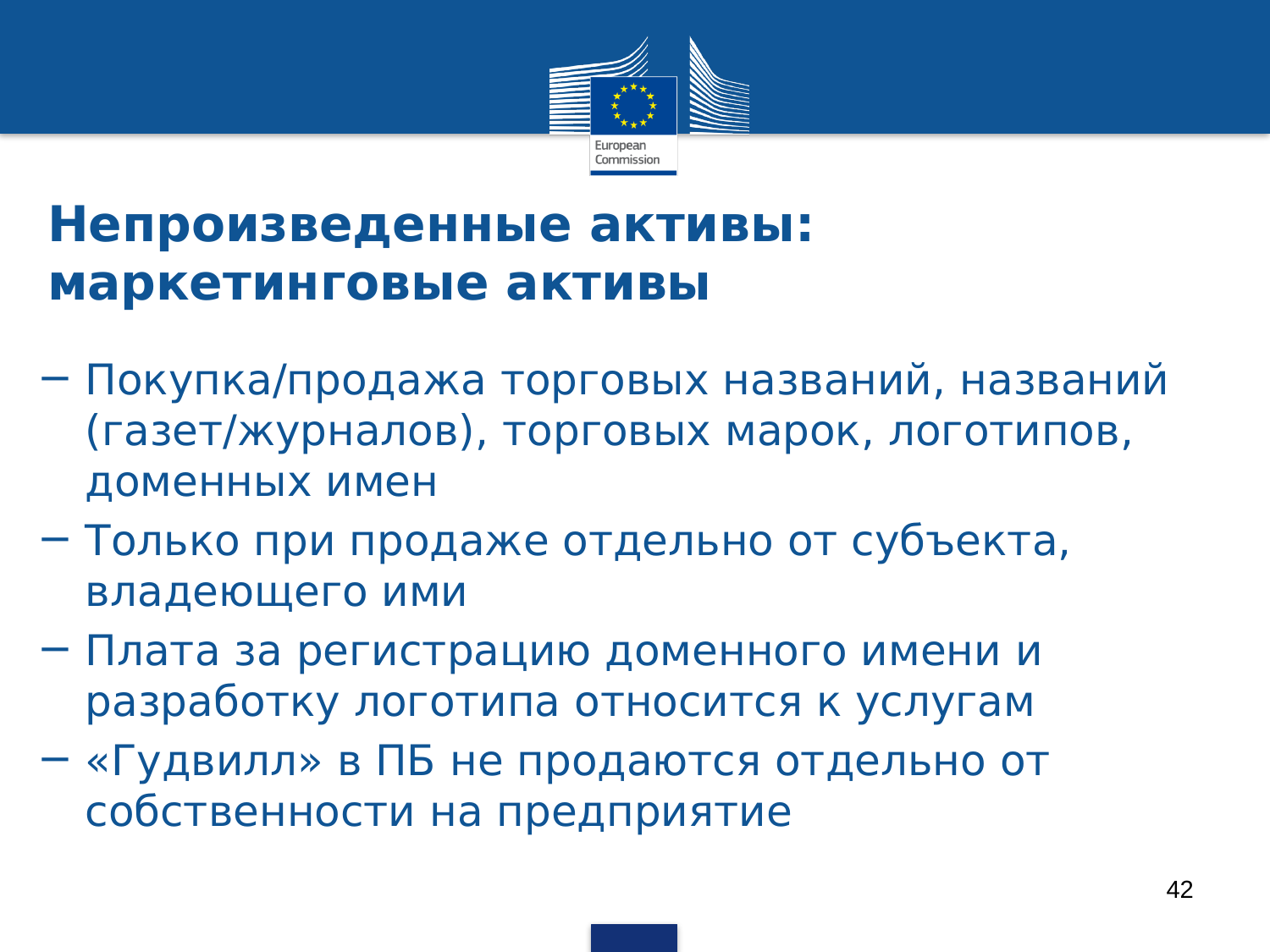

# Непроизведенные активы: маркетинговые активы
Покупка/продажа торговых названий, названий (газет/журналов), торговых марок, логотипов, доменных имен
Только при продаже отдельно от субъекта, владеющего ими
Плата за регистрацию доменного имени и разработку логотипа относится к услугам
«Гудвилл» в ПБ не продаются отдельно от собственности на предприятие
42